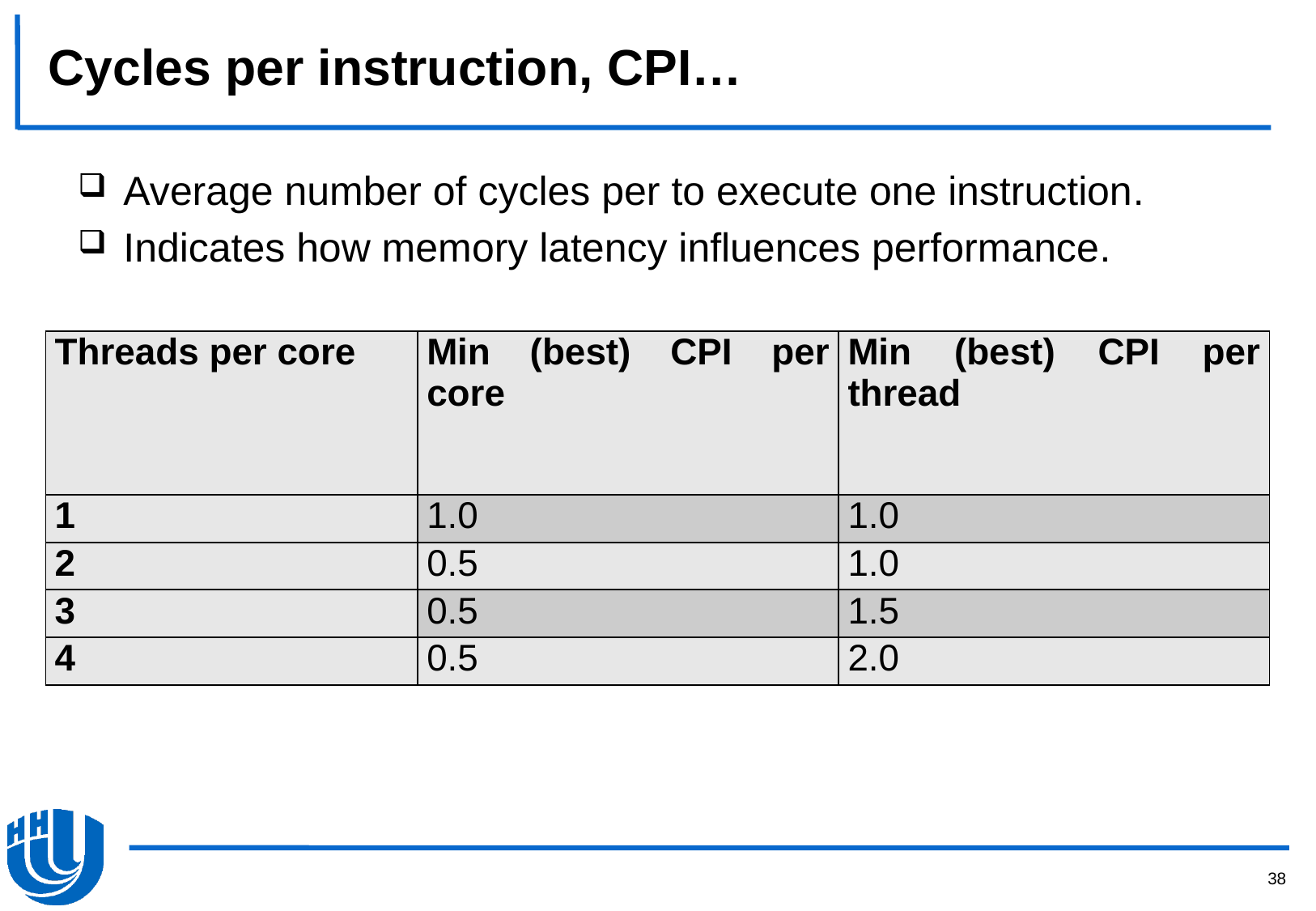

# Cycles per instruction, CPI…
Average number of cycles per to execute one instruction.
Indicates how memory latency influences performance.
| Threads per core | Min (best) CPI per core | Min (best) CPI per thread |
| --- | --- | --- |
| 1 | 1.0 | 1.0 |
| 2 | 0.5 | 1.0 |
| 3 | 0.5 | 1.5 |
| 4 | 0.5 | 2.0 |
38